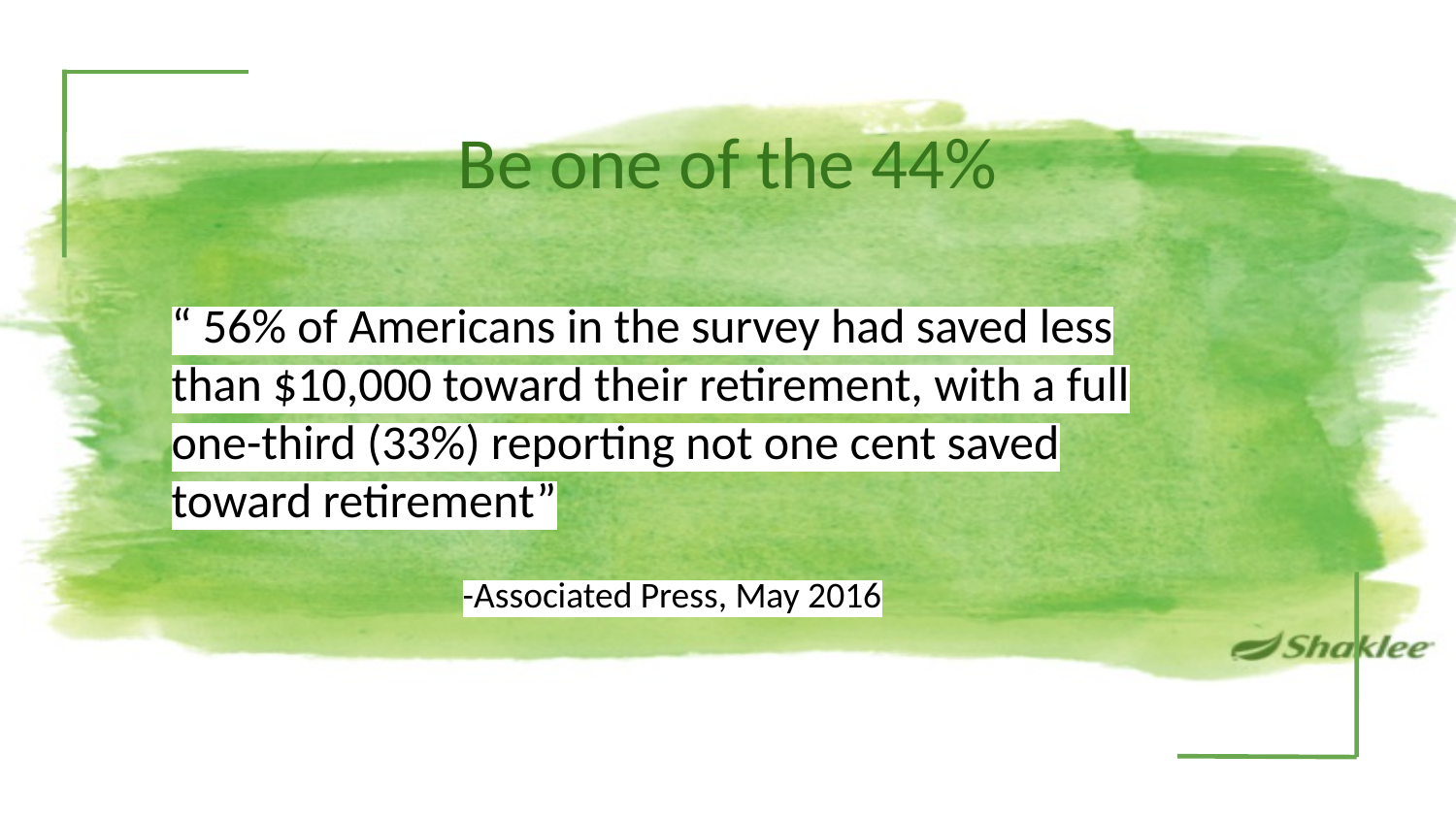

# Be one of the 44%

“ 56% of Americans in the survey had saved less than $10,000 toward their retirement, with a full one-third (33%) reporting not one cent saved toward retirement”
								-Associated Press, May 2016